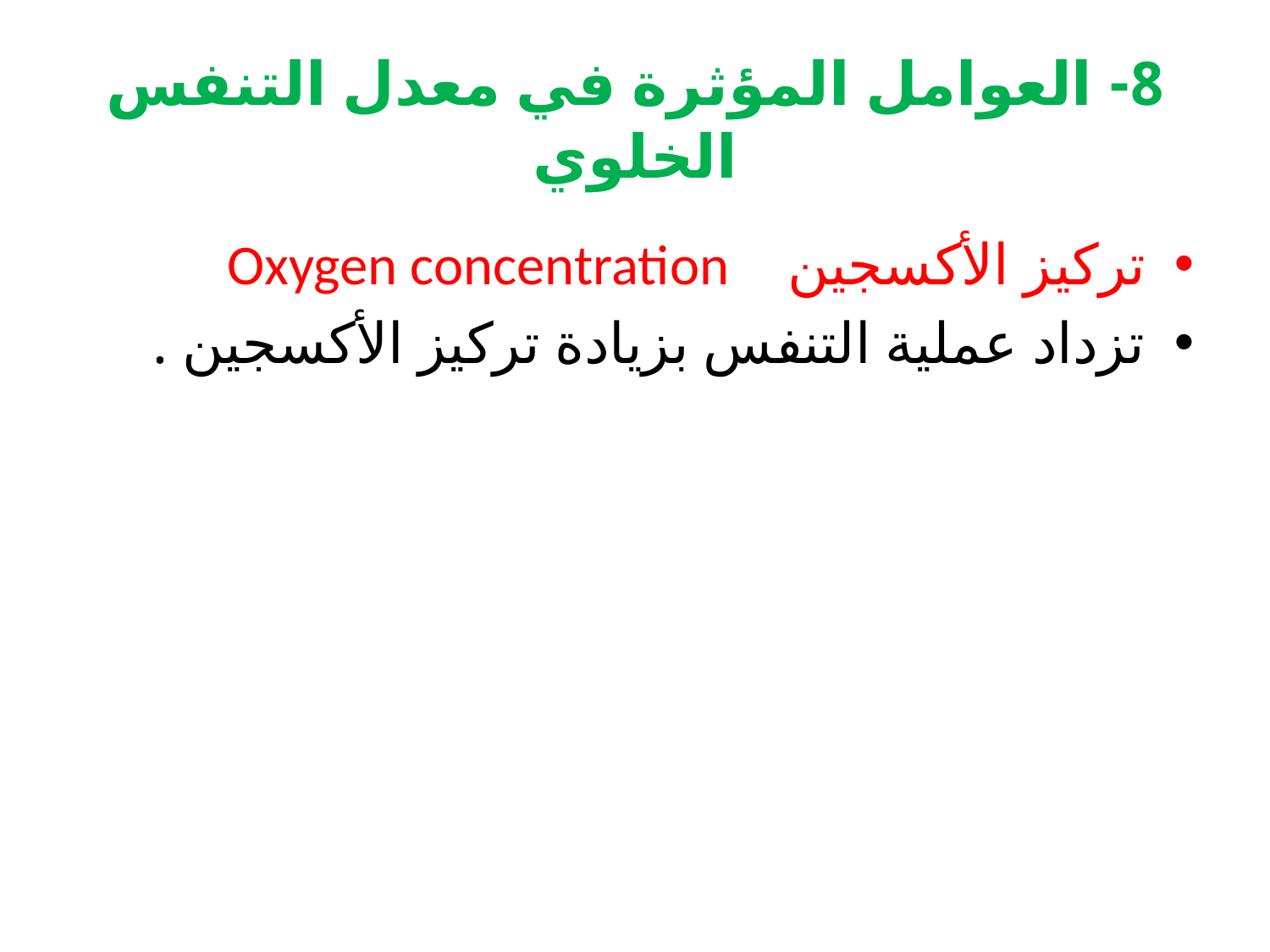

# 8- العوامل المؤثرة في معدل التنفس الخلوي
تركيز الأكسجين    Oxygen concentration
تزداد عملية التنفس بزيادة تركيز الأكسجين .